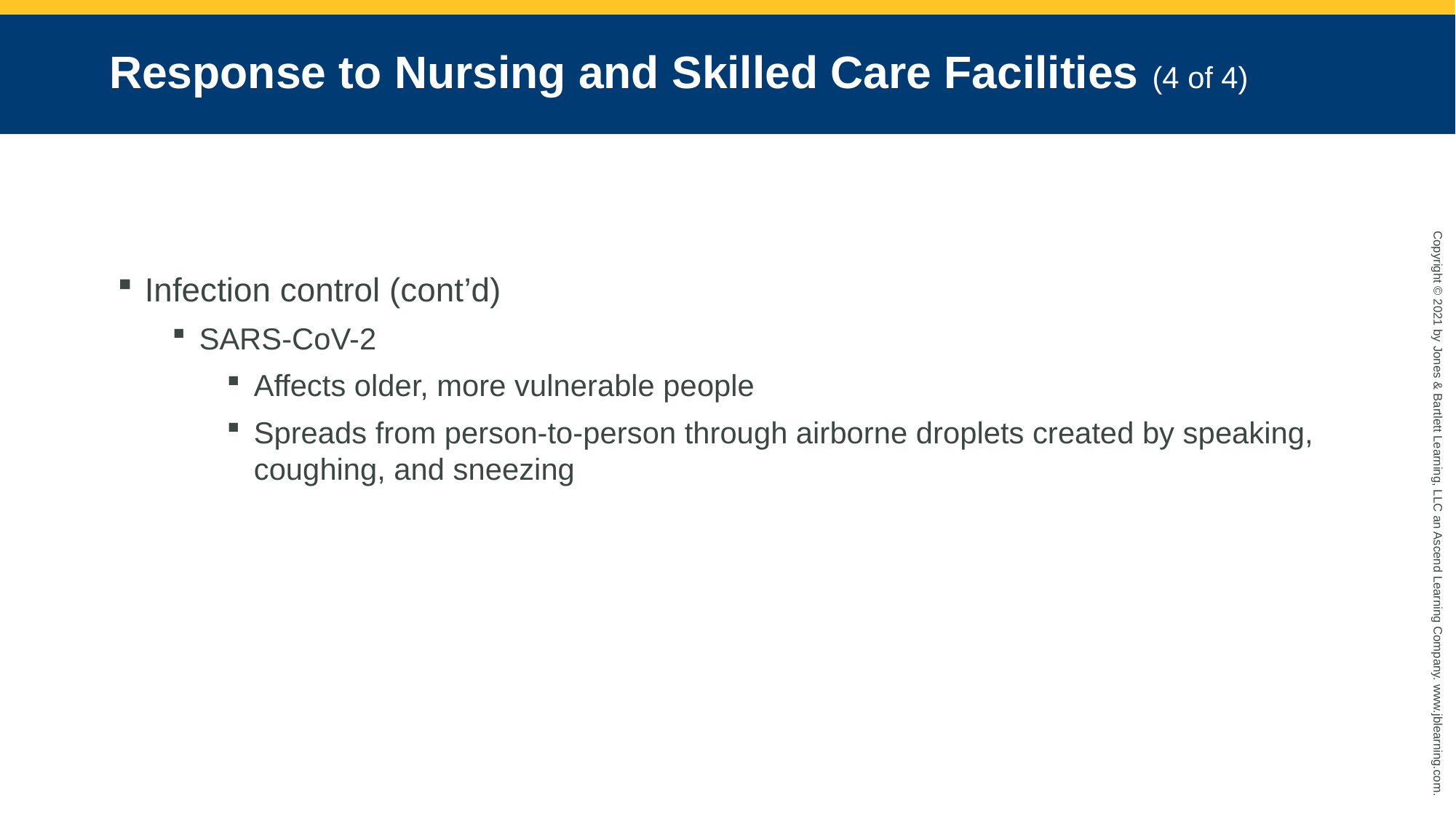

# Response to Nursing and Skilled Care Facilities (4 of 4)
Infection control (cont’d)
SARS-CoV-2
Affects older, more vulnerable people
Spreads from person-to-person through airborne droplets created by speaking, coughing, and sneezing